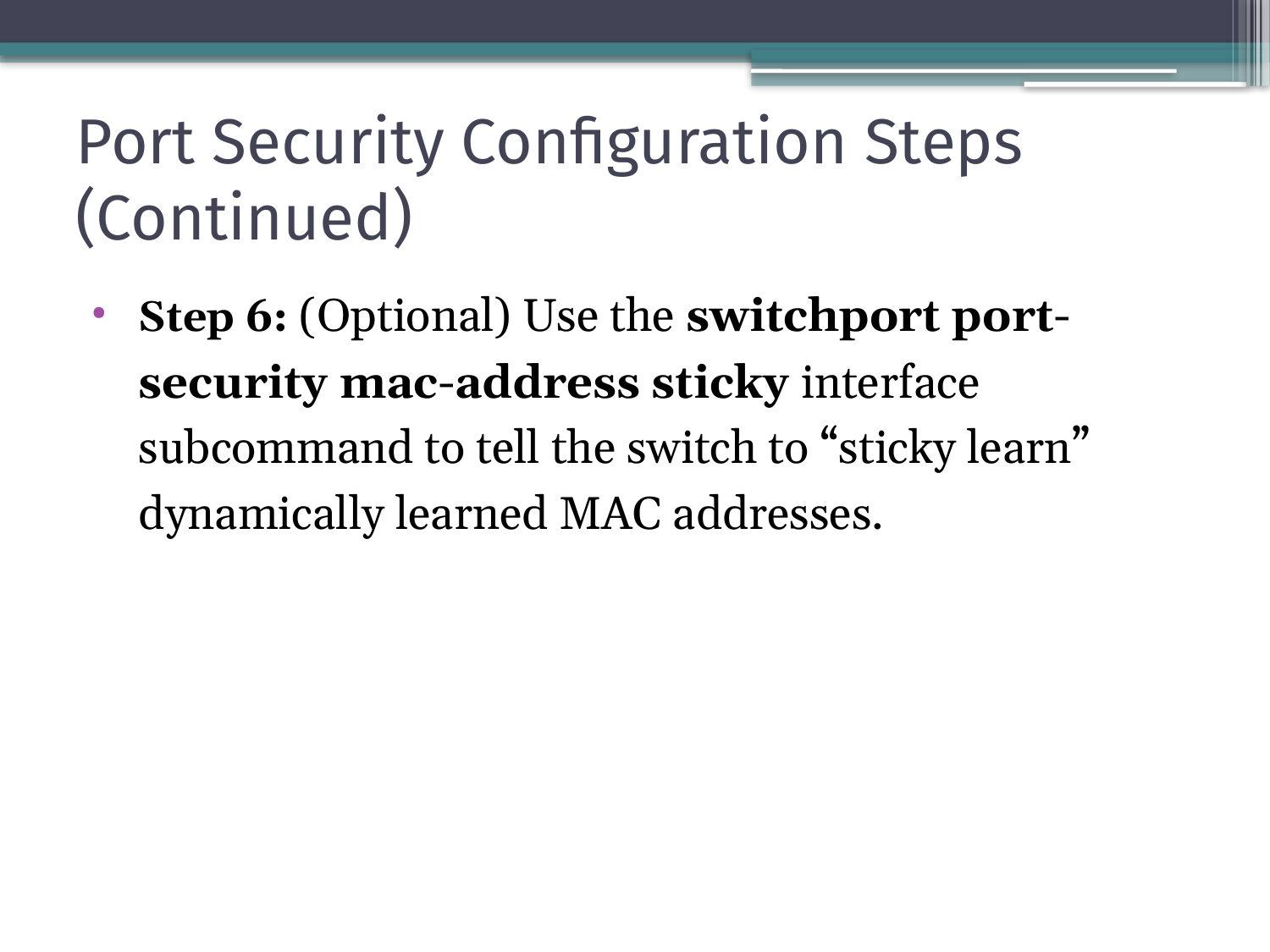

# Port Security Configuration Steps (Continued)
Step 6: (Optional) Use the switchport port-security mac-address sticky interface subcommand to tell the switch to “sticky learn” dynamically learned MAC addresses.